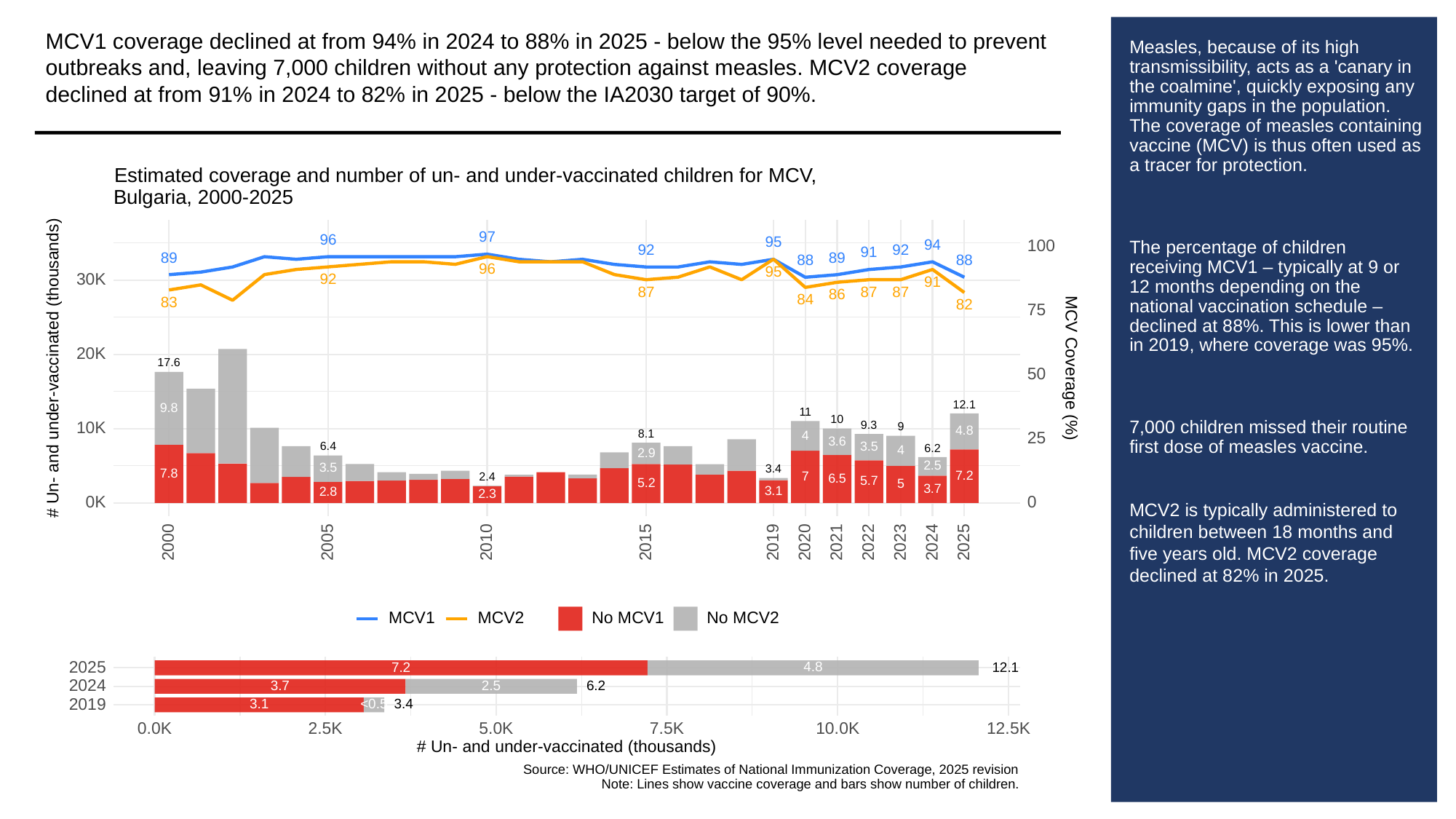

MCV1 coverage declined at from 94% in 2024 to 88% in 2025 - below the 95% level needed to prevent outbreaks and, leaving 7,000 children without any protection against measles. MCV2 coverage declined at from 91% in 2024 to 82% in 2025 - below the IA2030 target of 90%.
# Measles, because of its high transmissibility, acts as a 'canary in the coalmine', quickly exposing any immunity gaps in the population. The coverage of measles containing vaccine (MCV) is thus often used as a tracer for protection.

The percentage of children receiving MCV1 – typically at 9 or 12 months depending on the national vaccination schedule – declined at 88%. This is lower than in 2019, where coverage was 95%.

7,000 children missed their routine first dose of measles vaccine.

MCV2 is typically administered to children between 18 months and five years old. MCV2 coverage declined at 82% in 2025.

Estimated coverage and number of un- and under-vaccinated children for MCV,
Bulgaria, 2000-2025

97
96
95
94
100

92
92
91
89
89

88
88

96
95
30K
92
91

87
87
87
86
84
83
82
75

20K

17.6
# Un- and under-vaccinated (thousands)
MCV Coverage (%)
50

12.1
9.8
11

10

9.3
10K
9
4.8

8.1
4
25

3.6

3.5

6.4
6.2

4
2.9

2.5

3.5

3.4

7.8

7.2

7
2.4

6.5

5.7

5.2

5

3.7

3.1
2.8
2.3
0K
0

2023
2000
2005
2010
2015
2019
2020
2021
2022
2024
2025

MCV1
MCV2
No MCV1
No MCV2

2025
4.8
7.2
12.1

2024
3.7
2.5
6.2

2019
3.1
3.4
<0.5

0.0K
2.5K
5.0K
10.0K
12.5K
7.5K
# Un- and under-vaccinated (thousands)
Source: WHO/UNICEF Estimates of National Immunization Coverage, 2025 revision
Note: Lines show vaccine coverage and bars show number of children.